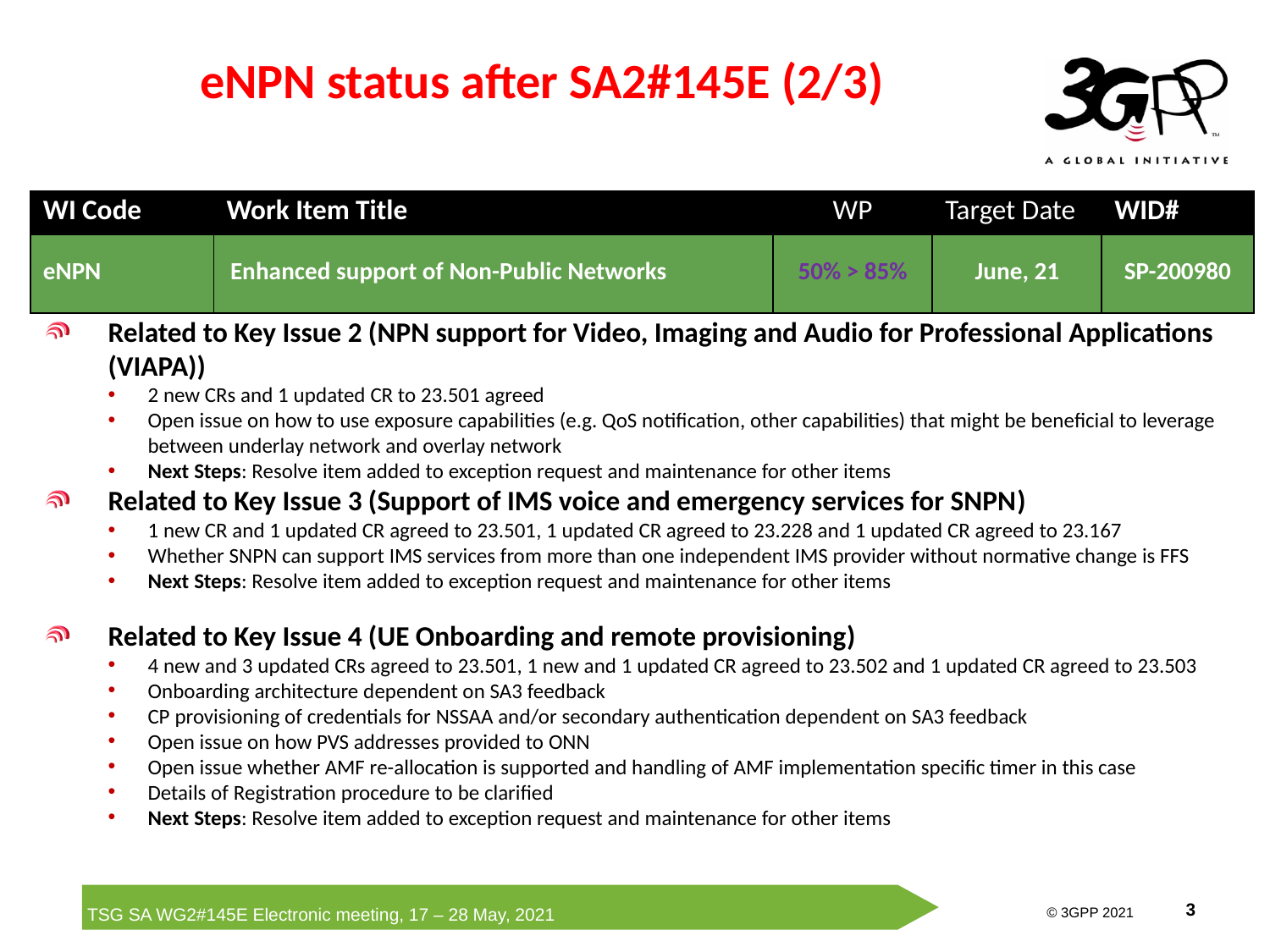

# eNPN status after SA2#145E (2/3)
| WI Code | Work Item Title | WP | Target Date | WID# |
| --- | --- | --- | --- | --- |
| eNPN | Enhanced support of Non-Public Networks | 50% > 85% | June, 21 | SP-200980 |
Related to Key Issue 2 (NPN support for Video, Imaging and Audio for Professional Applications (VIAPA))
2 new CRs and 1 updated CR to 23.501 agreed
Open issue on how to use exposure capabilities (e.g. QoS notification, other capabilities) that might be beneficial to leverage between underlay network and overlay network
Next Steps: Resolve item added to exception request and maintenance for other items
Related to Key Issue 3 (Support of IMS voice and emergency services for SNPN)
1 new CR and 1 updated CR agreed to 23.501, 1 updated CR agreed to 23.228 and 1 updated CR agreed to 23.167
Whether SNPN can support IMS services from more than one independent IMS provider without normative change is FFS
Next Steps: Resolve item added to exception request and maintenance for other items

Related to Key Issue 4 (UE Onboarding and remote provisioning)
4 new and 3 updated CRs agreed to 23.501, 1 new and 1 updated CR agreed to 23.502 and 1 updated CR agreed to 23.503
Onboarding architecture dependent on SA3 feedback
CP provisioning of credentials for NSSAA and/or secondary authentication dependent on SA3 feedback
Open issue on how PVS addresses provided to ONN
Open issue whether AMF re-allocation is supported and handling of AMF implementation specific timer in this case
Details of Registration procedure to be clarified
Next Steps: Resolve item added to exception request and maintenance for other items